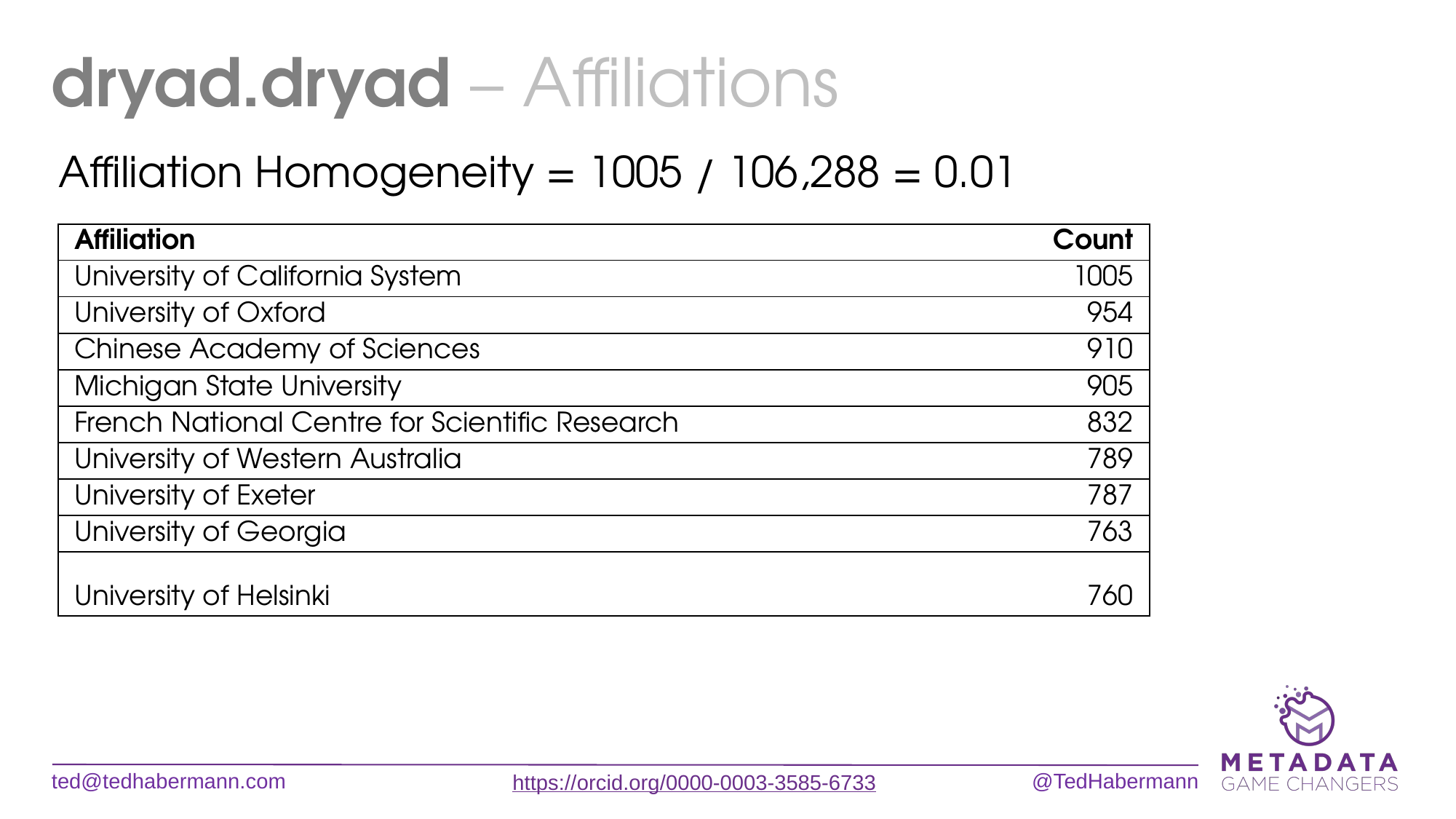

# dryad.dryad – Affiliations
Affiliation Homogeneity = 1005 / 106,288 = 0.01
| Affiliation | Count |
| --- | --- |
| University of California System | 1005 |
| University of Oxford | 954 |
| Chinese Academy of Sciences | 910 |
| Michigan State University | 905 |
| French National Centre for Scientific Research | 832 |
| University of Western Australia | 789 |
| University of Exeter | 787 |
| University of Georgia | 763 |
| University of Helsinki | 760 |